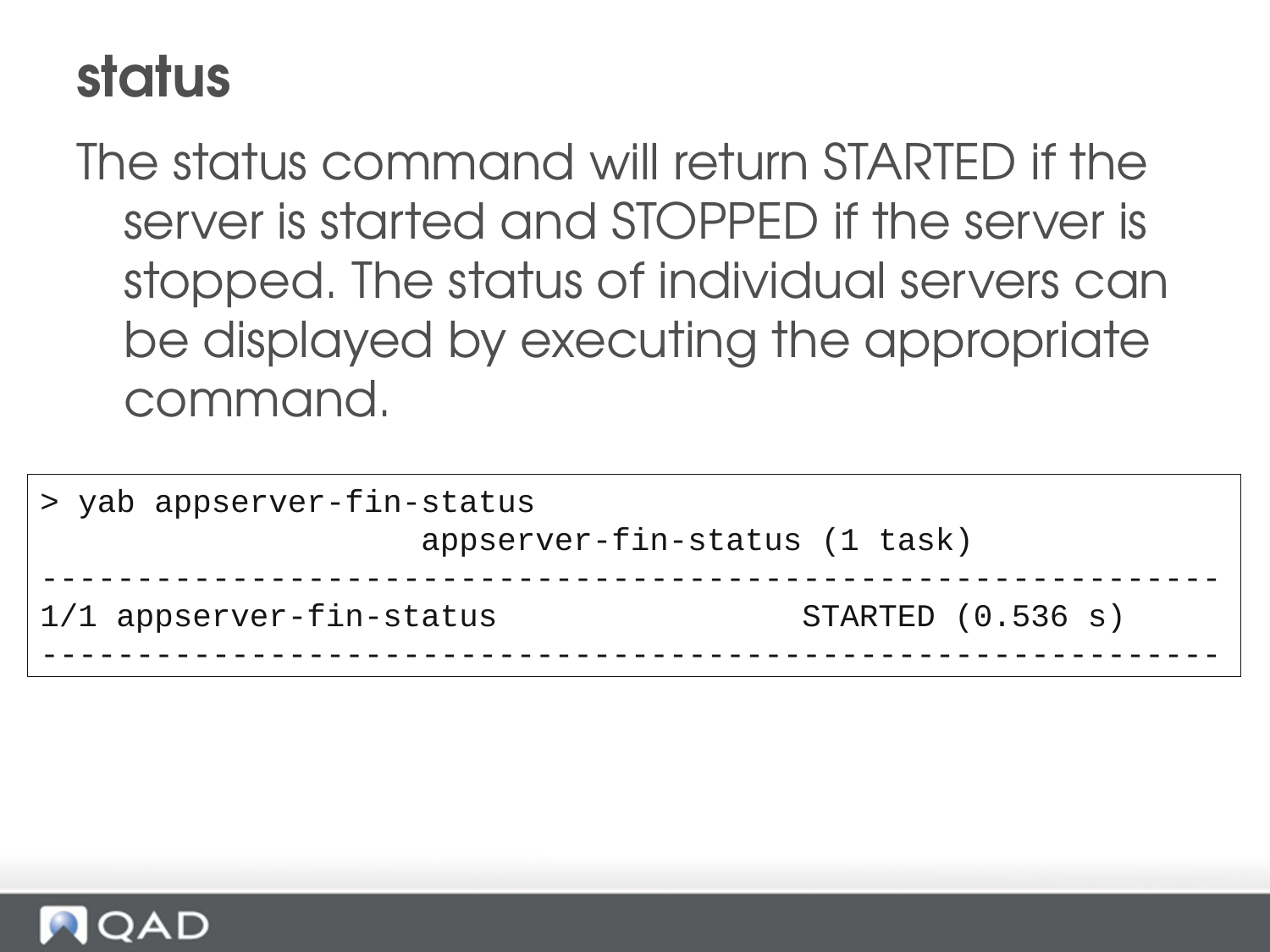

# status
The status command will return STARTED if the server is started and STOPPED if the server is stopped. The status of individual servers can be displayed by executing the appropriate command.
> yab appserver-fin-status
			appserver-fin-status (1 task)
--------------------------------------------------------------
1/1 appserver-fin-status 			STARTED (0.536 s)
--------------------------------------------------------------